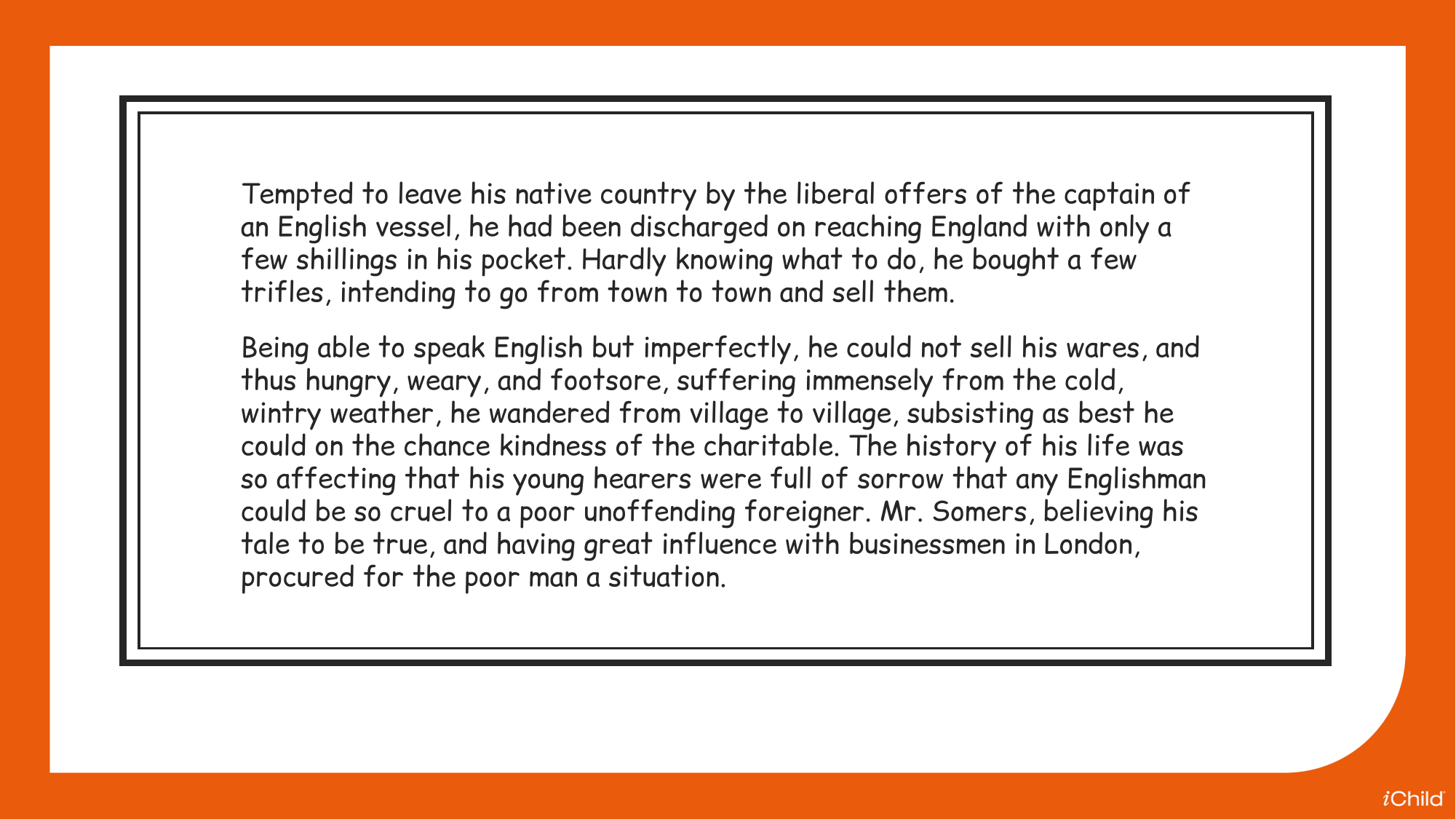

Tempted to leave his native country by the liberal offers of the captain of an English vessel, he had been discharged on reaching England with only a few shillings in his pocket. Hardly knowing what to do, he bought a few trifles, intending to go from town to town and sell them.
Being able to speak English but imperfectly, he could not sell his wares, and thus hungry, weary, and footsore, suffering immensely from the cold, wintry weather, he wandered from village to village, subsisting as best he could on the chance kindness of the charitable. The history of his life was so affecting that his young hearers were full of sorrow that any Englishman could be so cruel to a poor unoffending foreigner. Mr. Somers, believing his tale to be true, and having great influence with businessmen in London, procured for the poor man a situation.